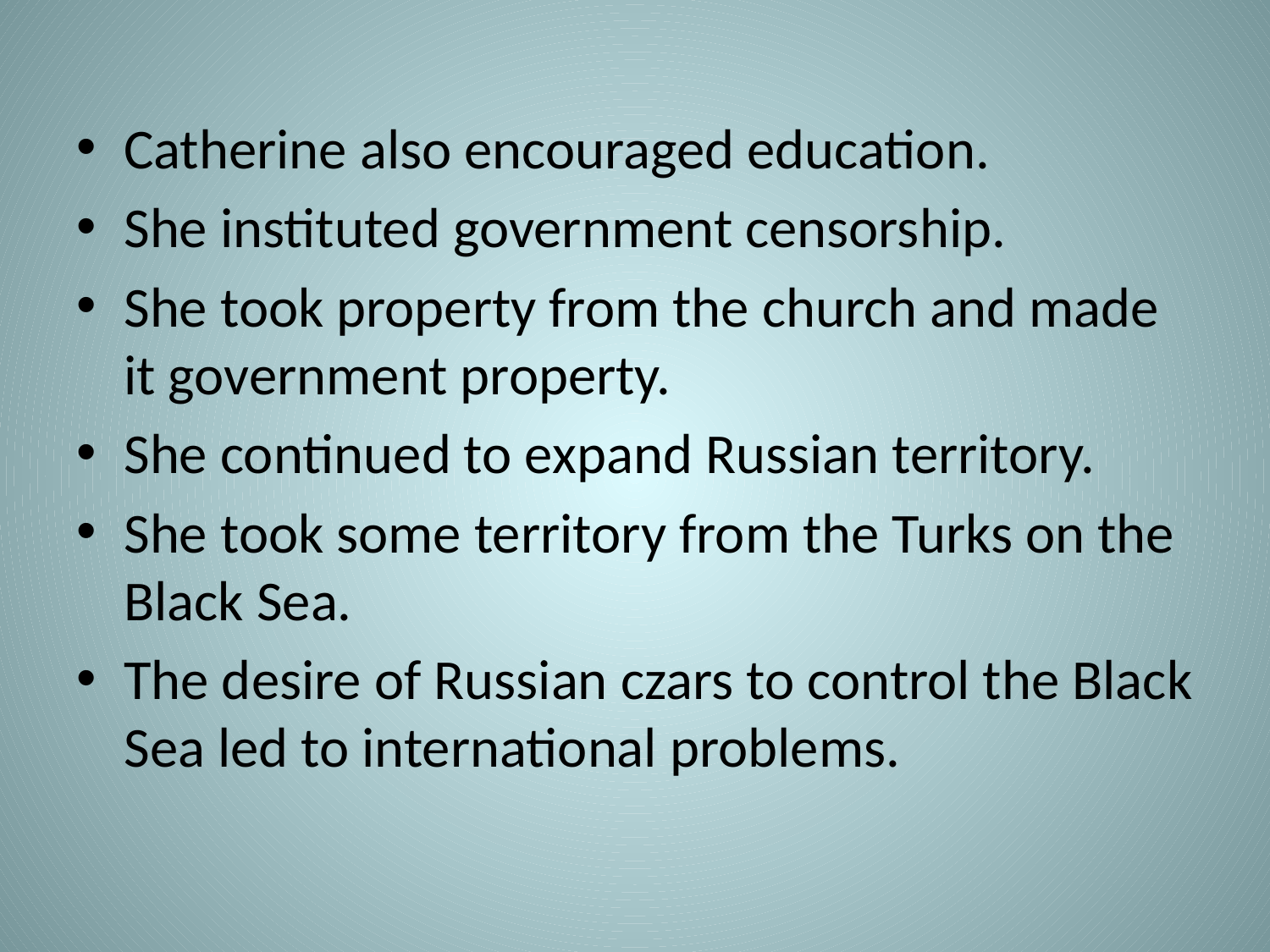

#
Catherine also encouraged education.
She instituted government censorship.
She took property from the church and made it government property.
She continued to expand Russian territory.
She took some territory from the Turks on the Black Sea.
The desire of Russian czars to control the Black Sea led to international problems.